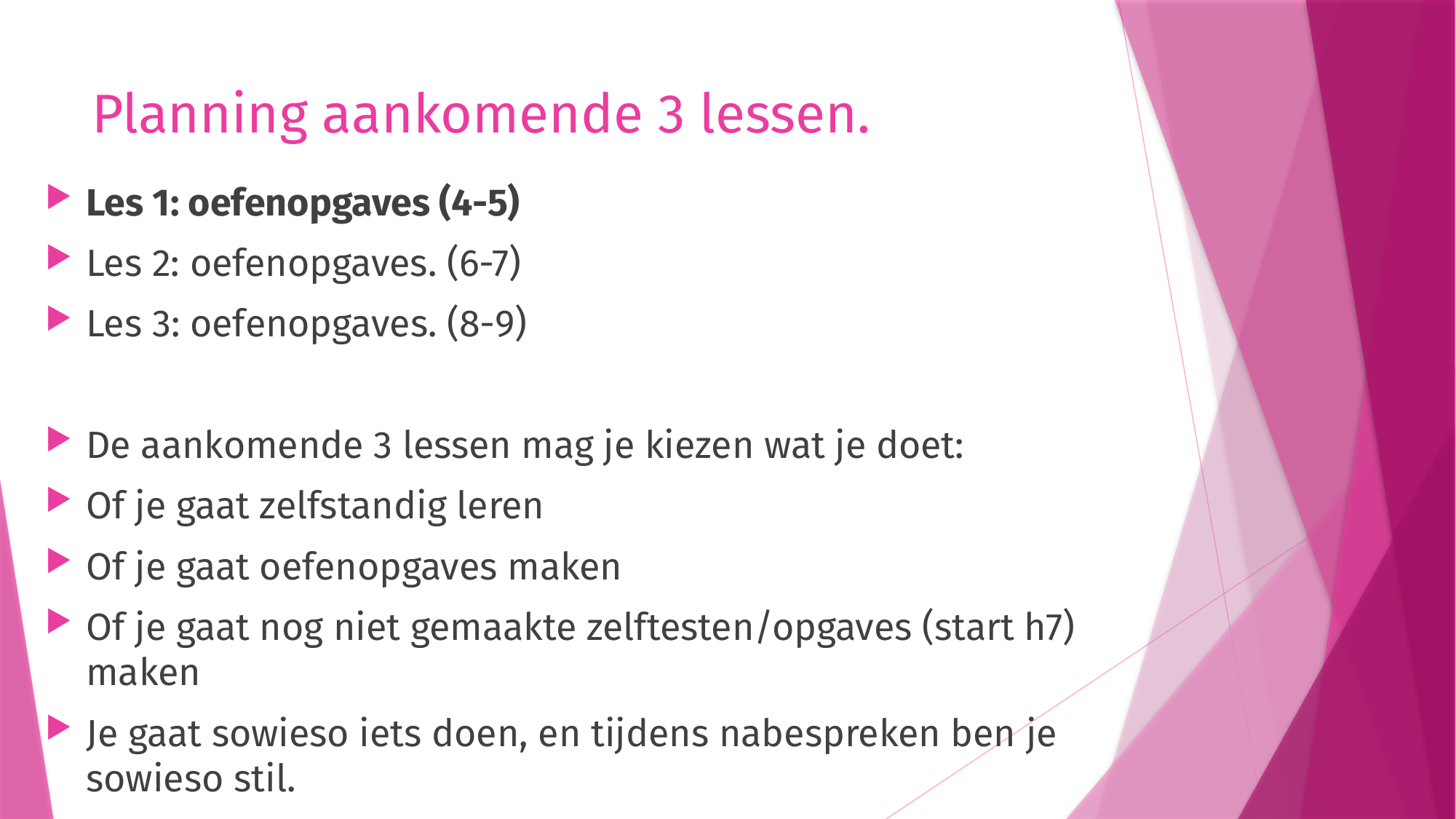

# Planning aankomende 3 lessen.
Les 1: oefenopgaves (4-5)
Les 2: oefenopgaves. (6-7)
Les 3: oefenopgaves. (8-9)

De aankomende 3 lessen mag je kiezen wat je doet:
Of je gaat zelfstandig leren
Of je gaat oefenopgaves maken
Of je gaat nog niet gemaakte zelftesten/opgaves (start h7) maken
Je gaat sowieso iets doen, en tijdens nabespreken ben je sowieso stil.